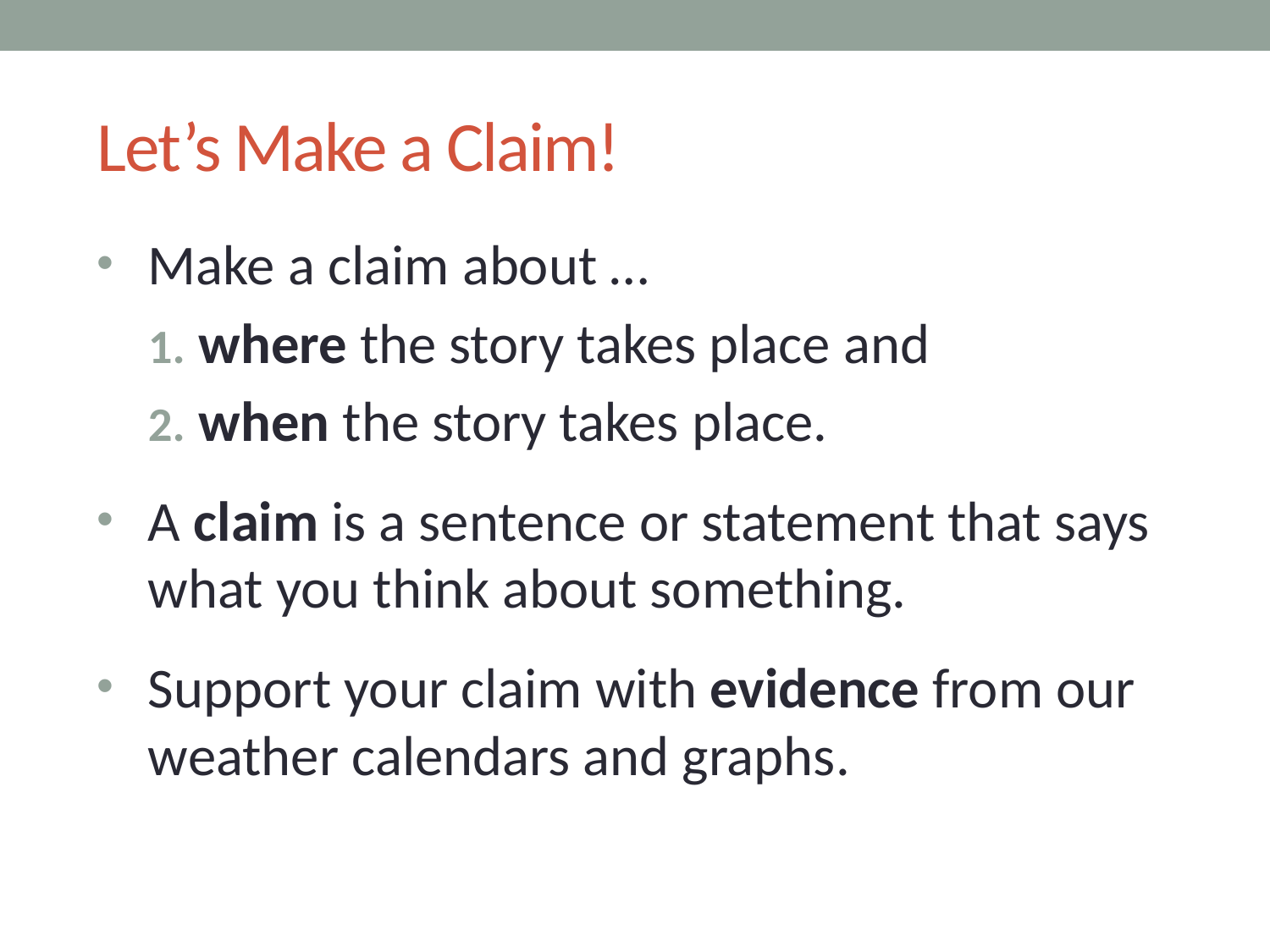

# Let’s Make a Claim!
Make a claim about …
where the story takes place and
when the story takes place.
A claim is a sentence or statement that says what you think about something.
Support your claim with evidence from our weather calendars and graphs.